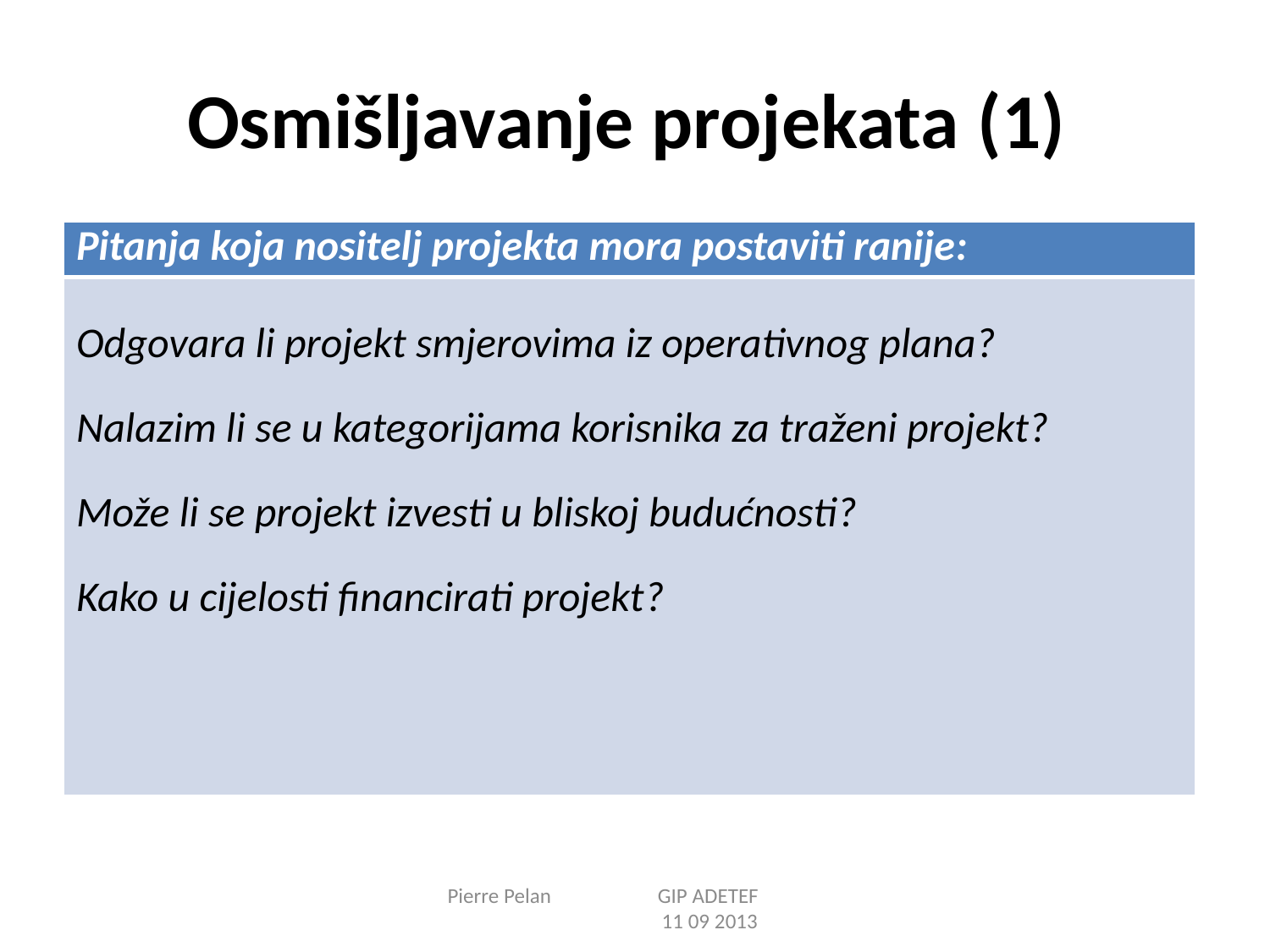

# Osmišljavanje projekata (1)
| Pitanja koja nositelj projekta mora postaviti ranije: |
| --- |
| Odgovara li projekt smjerovima iz operativnog plana? Nalazim li se u kategorijama korisnika za traženi projekt? Može li se projekt izvesti u bliskoj budućnosti? Kako u cijelosti financirati projekt? |
Pierre Pelan                      GIP ADETEF                                             11 09 2013